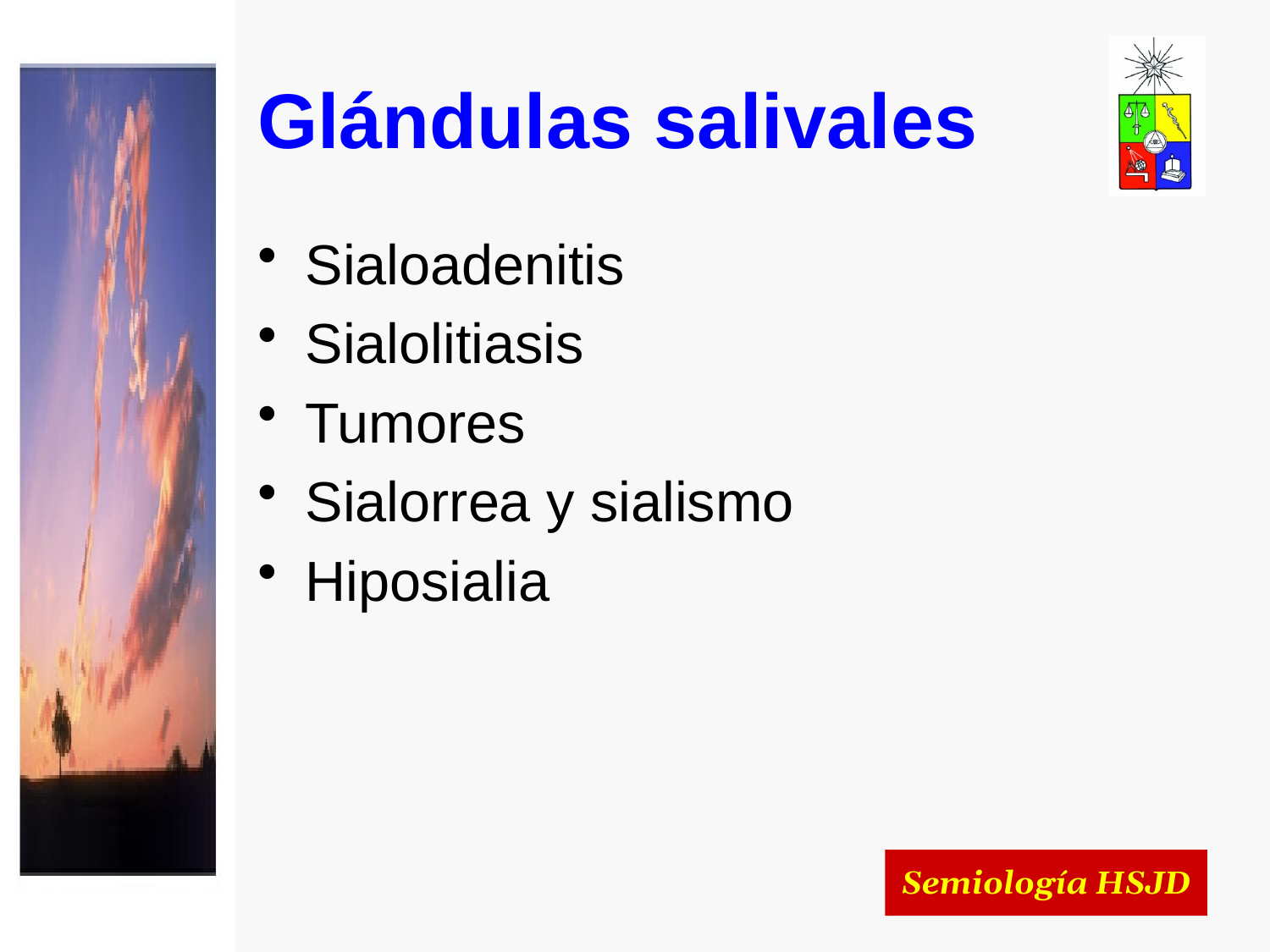

# Glándulas salivales
Sialoadenitis
Sialolitiasis
Tumores
Sialorrea y sialismo
Hiposialia

Semiología HSJD